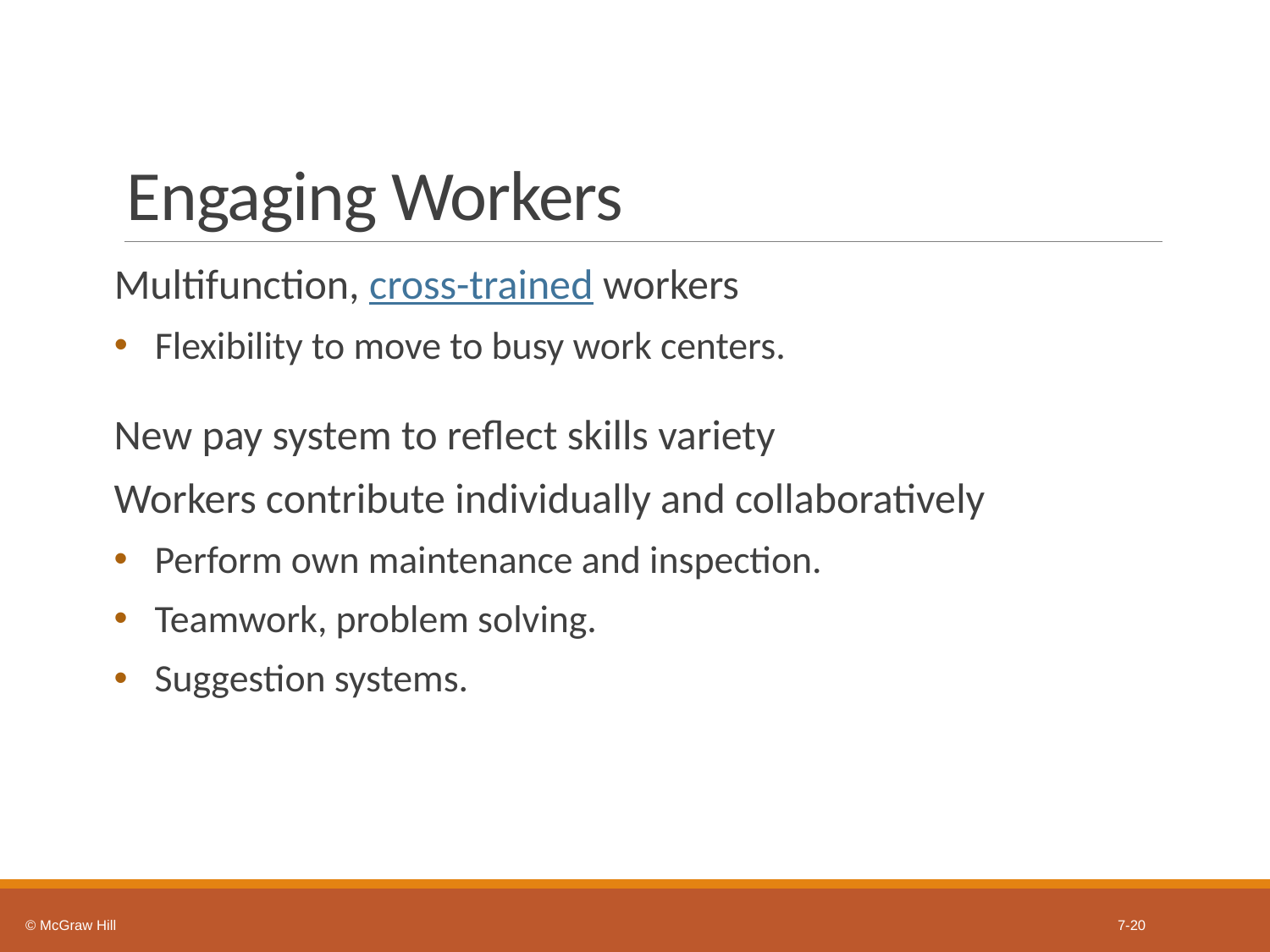

# Engaging Workers
Multifunction, cross-trained workers
Flexibility to move to busy work centers.
New pay system to reflect skills variety
Workers contribute individually and collaboratively
Perform own maintenance and inspection.
Teamwork, problem solving.
Suggestion systems.